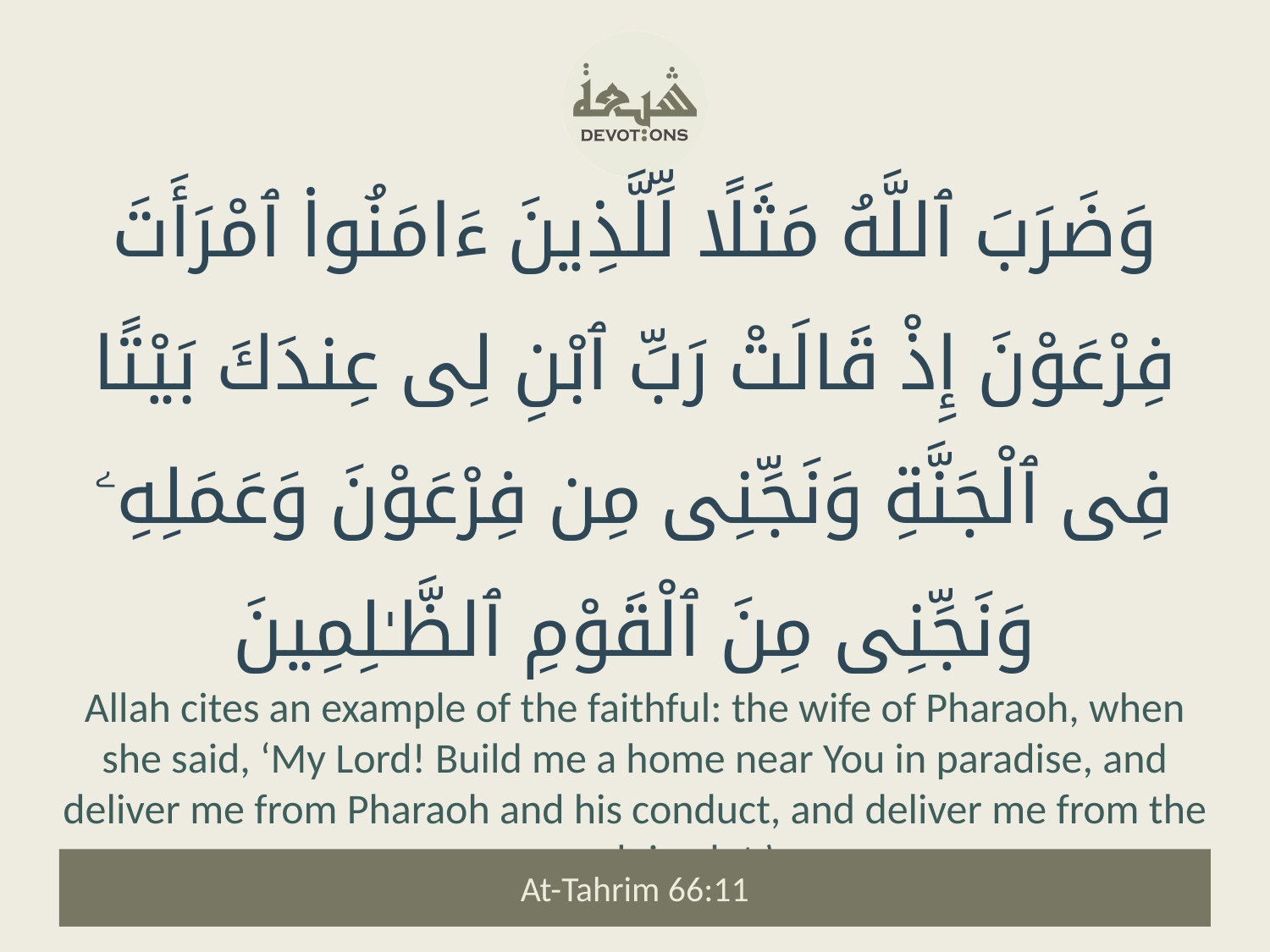

وَضَرَبَ ٱللَّهُ مَثَلًا لِّلَّذِينَ ءَامَنُوا۟ ٱمْرَأَتَ فِرْعَوْنَ إِذْ قَالَتْ رَبِّ ٱبْنِ لِى عِندَكَ بَيْتًا فِى ٱلْجَنَّةِ وَنَجِّنِى مِن فِرْعَوْنَ وَعَمَلِهِۦ وَنَجِّنِى مِنَ ٱلْقَوْمِ ٱلظَّـٰلِمِينَ
Allah cites an example of the faithful: the wife of Pharaoh, when she said, ‘My Lord! Build me a home near You in paradise, and deliver me from Pharaoh and his conduct, and deliver me from the wrongdoing lot.’
At-Tahrim 66:11